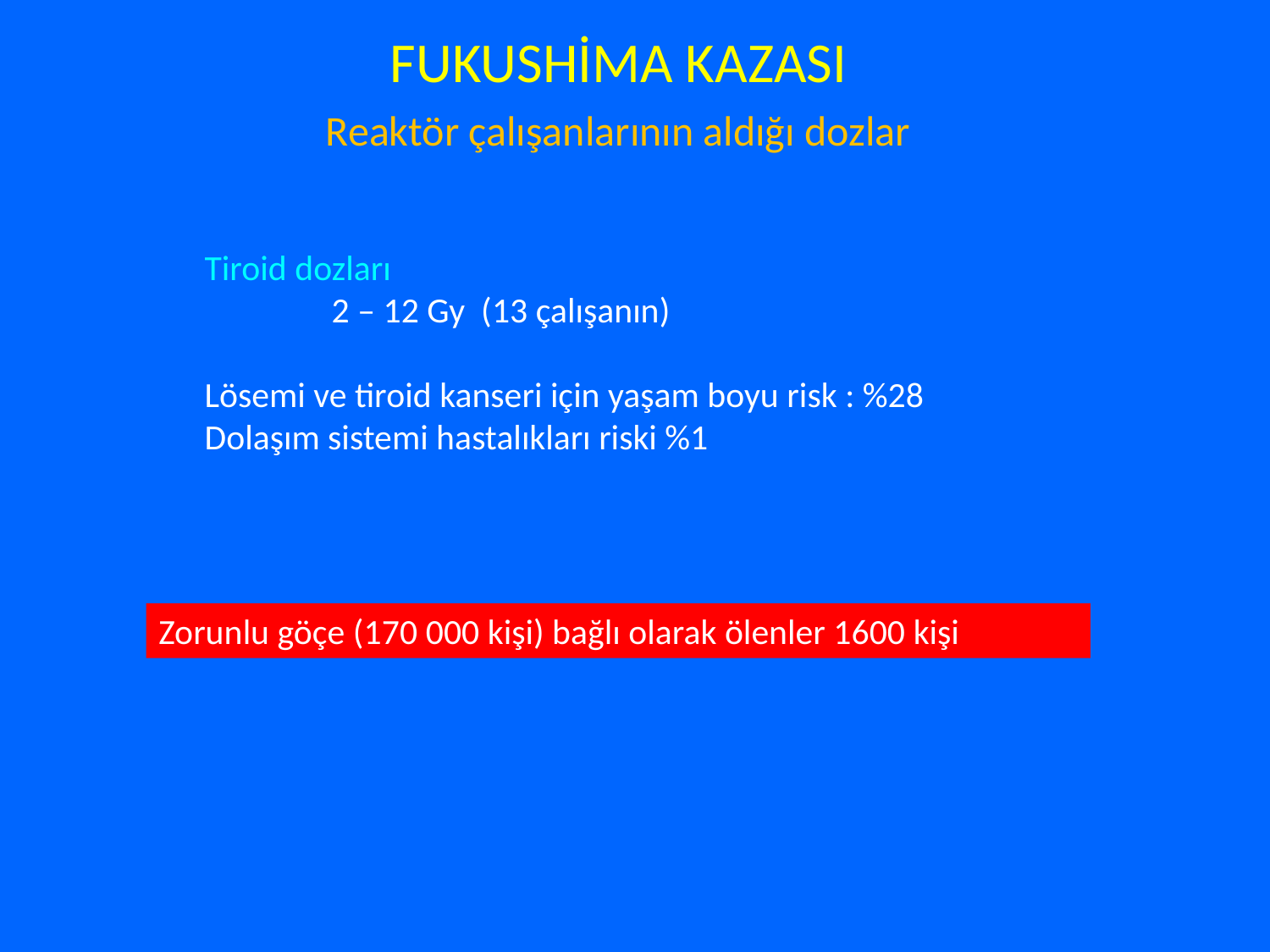

FUKUSHİMA KAZASI
Reaktör çalışanlarının aldığı dozlar
Tiroid dozları
	2 – 12 Gy  (13 çalışanın)

Lösemi ve tiroid kanseri için yaşam boyu risk : %28
Dolaşım sistemi hastalıkları riski %1
Zorunlu göçe (170 000 kişi) bağlı olarak ölenler 1600 kişi